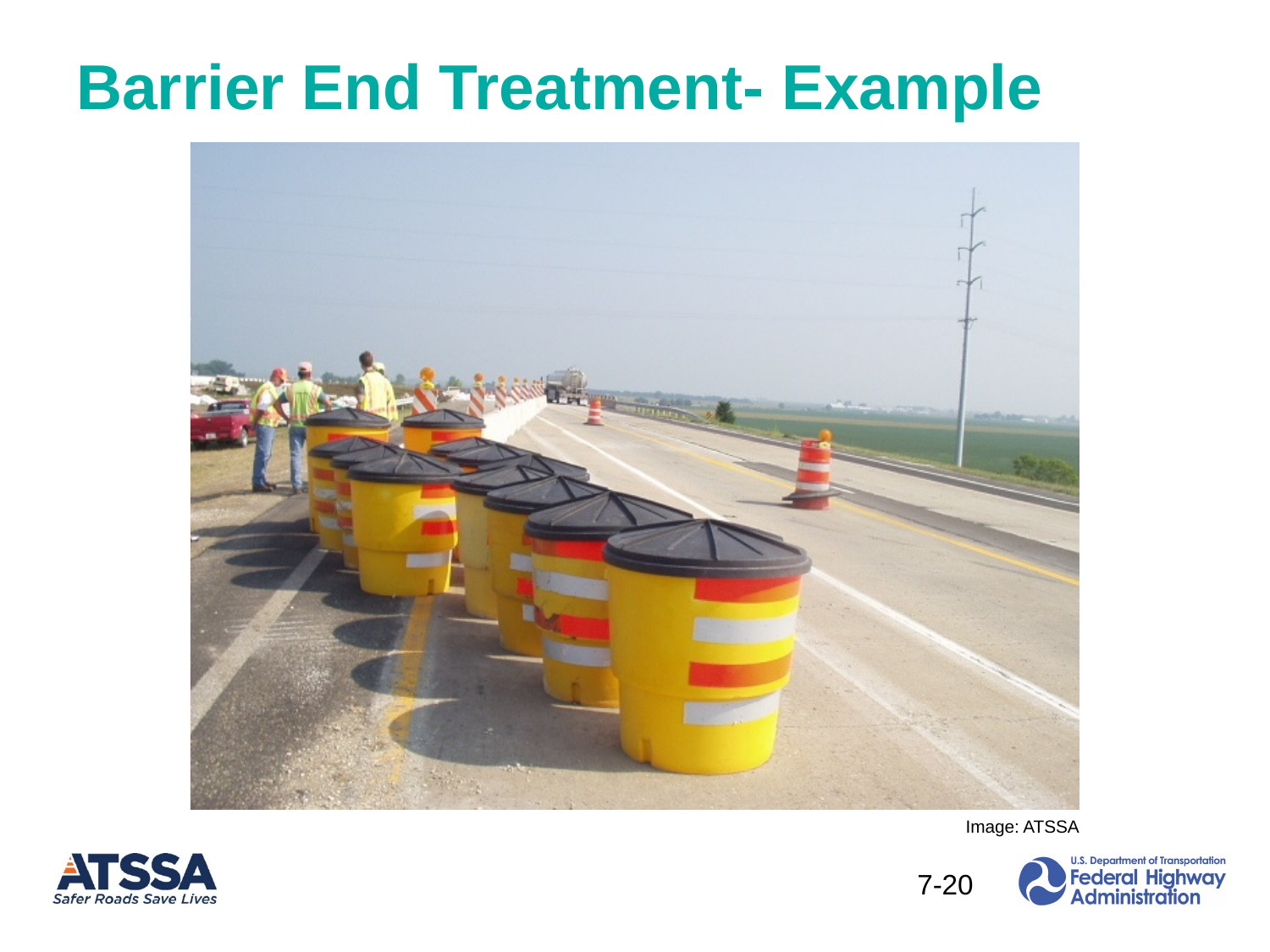

# Barrier End Treatment- Example

Image: ATSSA